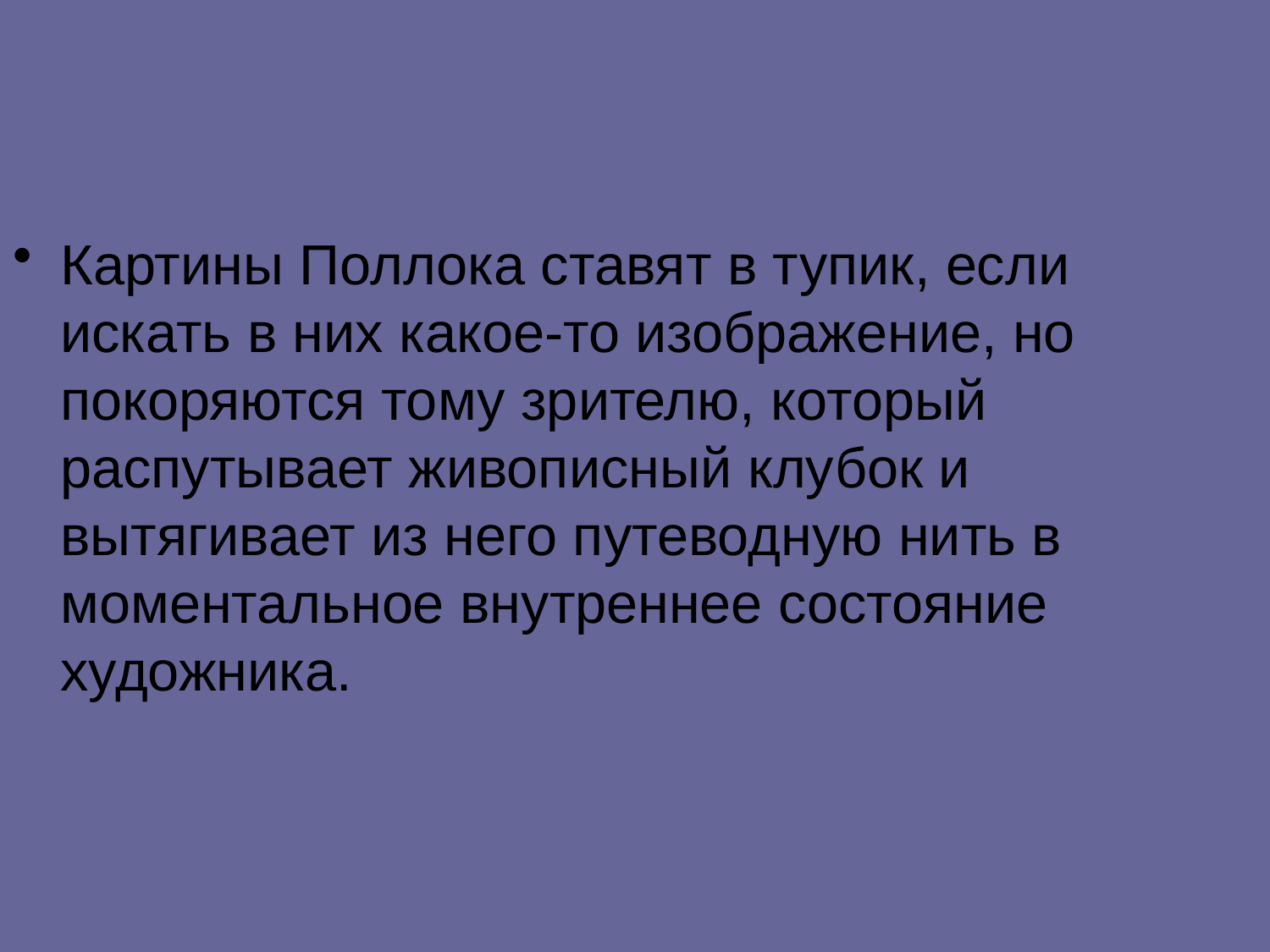

Картины Поллока ставят в тупик, если искать в них какое-то изображение, но покоряются тому зрителю, который распутывает живописный клубок и вытягивает из него путеводную нить в моментальное внутреннее состояние художника.